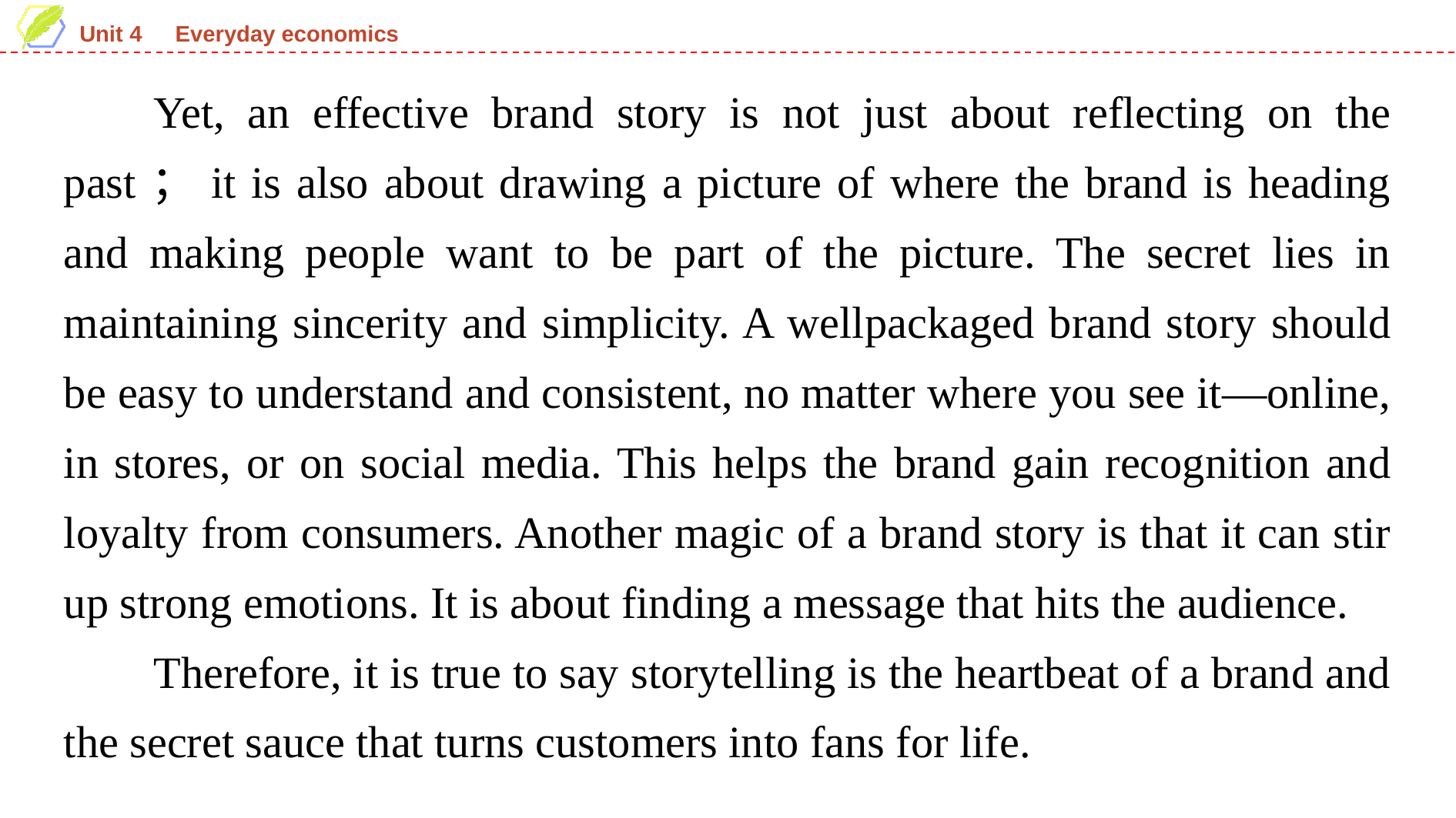

Yet, an effective brand story is not just about reflecting on the past；it is also about drawing a picture of where the brand is heading and making people want to be part of the picture. The secret lies in maintaining sincerity and simplicity. A well­packaged brand story should be easy to understand and consistent, no matter where you see it—online, in stores, or on social media. This helps the brand gain recognition and loyalty from consumers. Another magic of a brand story is that it can stir up strong emotions. It is about finding a message that hits the audience.
Therefore, it is true to say storytelling is the heartbeat of a brand and the secret sauce that turns customers into fans for life.